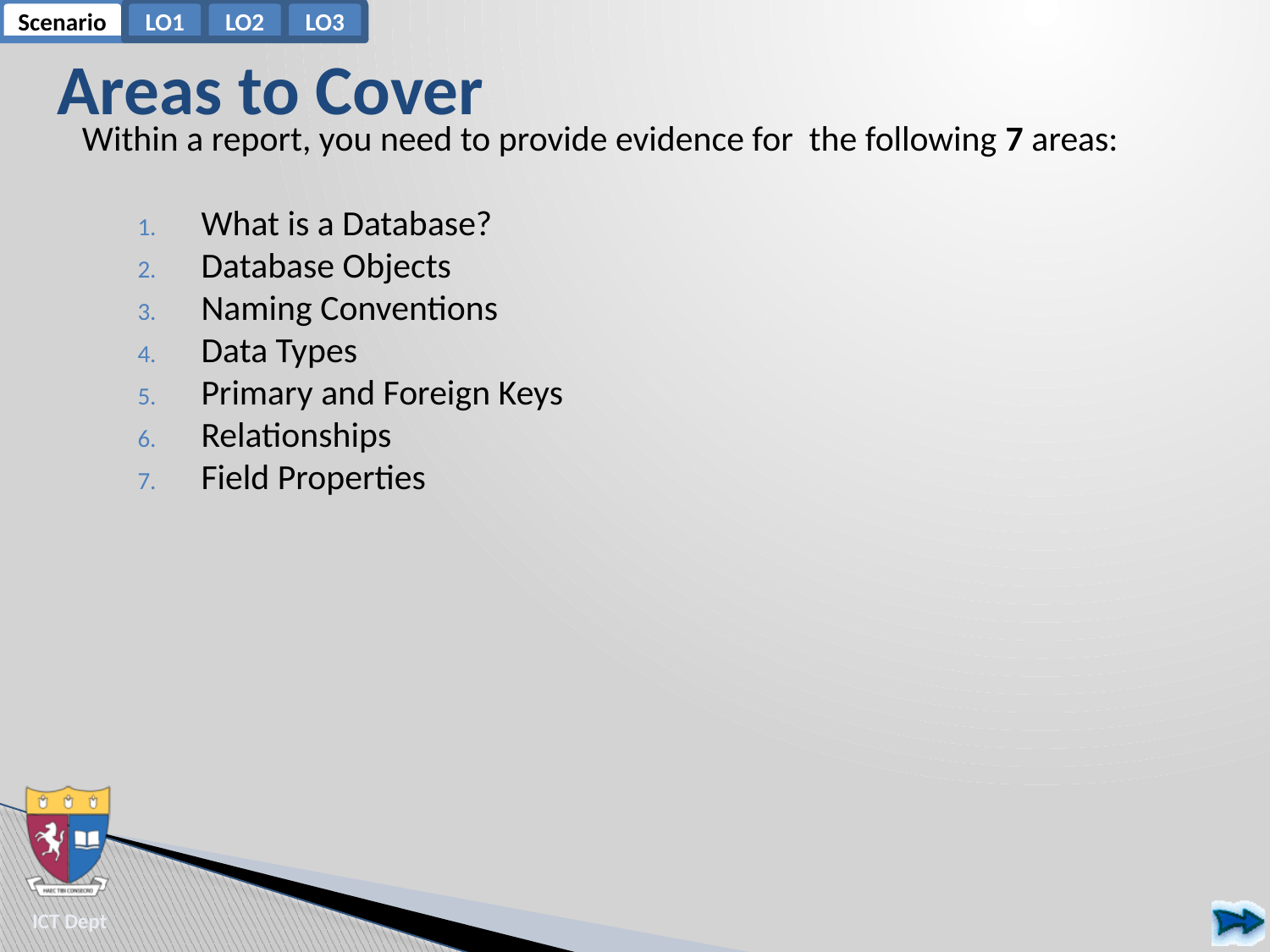

# Areas to Cover
Within a report, you need to provide evidence for  the following 7 areas:

What is a Database?
Database Objects
Naming Conventions
Data Types
Primary and Foreign Keys
Relationships
Field Properties